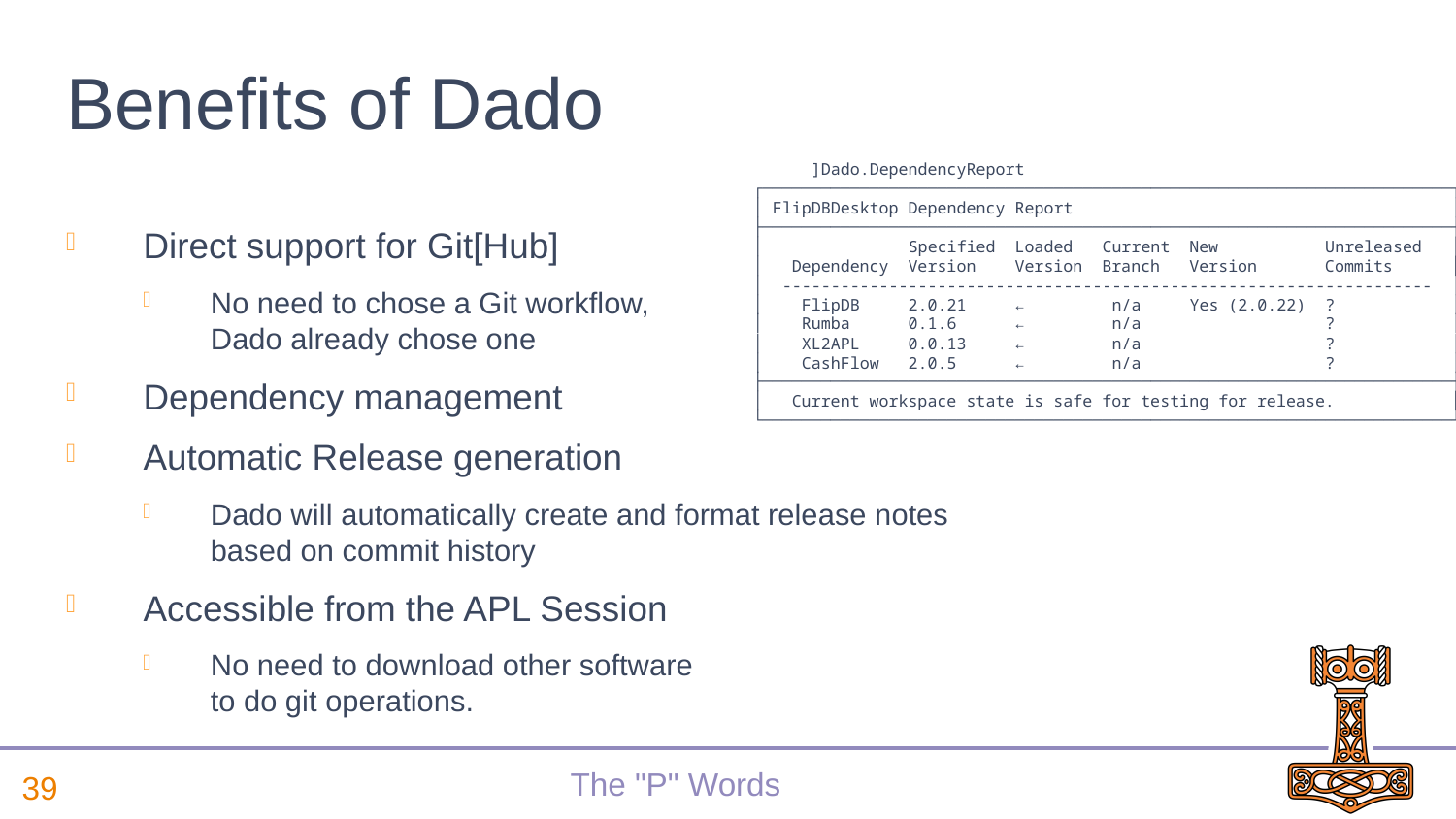

# Benefits of Dado
      ]Dado.DependencyReport
┌───────────────────────────────────────────────────────────────────────┐
│ FlipDBDesktop Dependency Report                                       │
├───────────────────────────────────────────────────────────────────────┤
│               Specified  Loaded   Current  New           Unreleased   │
│   Dependency  Version    Version  Branch   Version       Commits      │
│  -------------------------------------------------------------------  │
│    FlipDB     2.0.21     ←         n/a     Yes (2.0.22)  ?            │
│    Rumba      0.1.6      ←         n/a                   ?            │
│    XL2APL     0.0.13     ←         n/a                   ?            │
│    CashFlow   2.0.5      ←         n/a                   ?            │
├───────────────────────────────────────────────────────────────────────┤
│   Current workspace state is safe for testing for release.            │
└───────────────────────────────────────────────────────────────────────┘

Direct support for Git[Hub]
No need to chose a Git workflow,
Dado already chose one
Dependency management
Automatic Release generation
Dado will automatically create and format release notes
based on commit history
Accessible from the APL Session
No need to download other software
to do git operations.